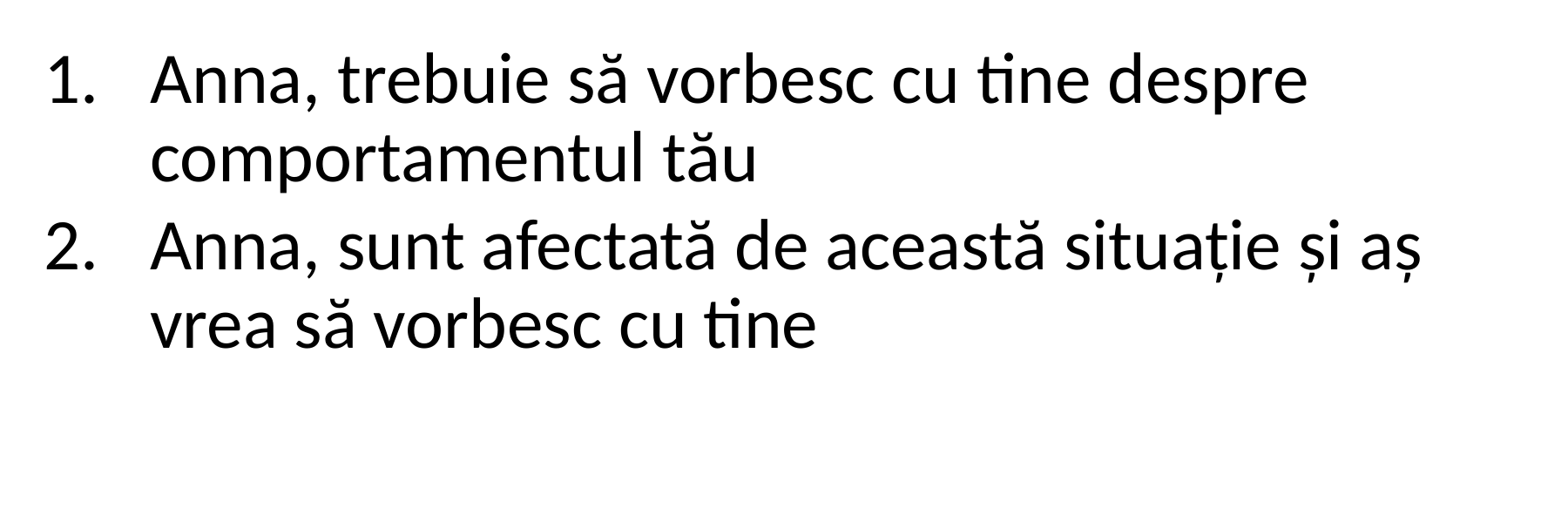

Anna, trebuie să vorbesc cu tine despre comportamentul tău
Anna, sunt afectată de această situație și aș vrea să vorbesc cu tine